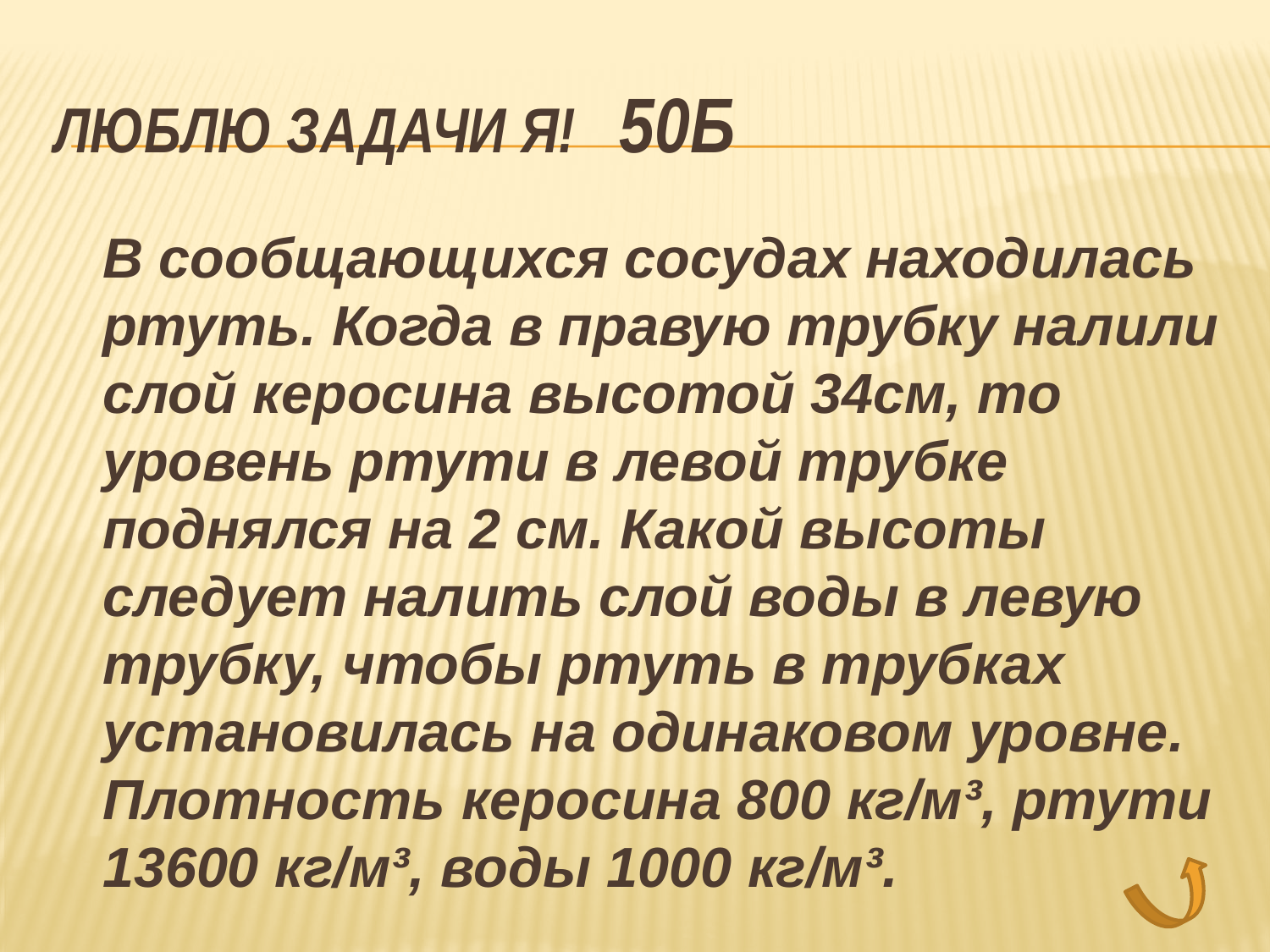

# Люблю задачи я!   50Б
	В сообщающихся сосудах находилась ртуть. Когда в правую трубку налили слой керосина высотой 34см, то уровень ртути в левой трубке поднялся на 2 см. Какой высоты следует налить слой воды в левую трубку, чтобы ртуть в трубках установилась на одинаковом уровне. Плотность керосина 800 кг/м³, ртути 13600 кг/м³, воды 1000 кг/м³.